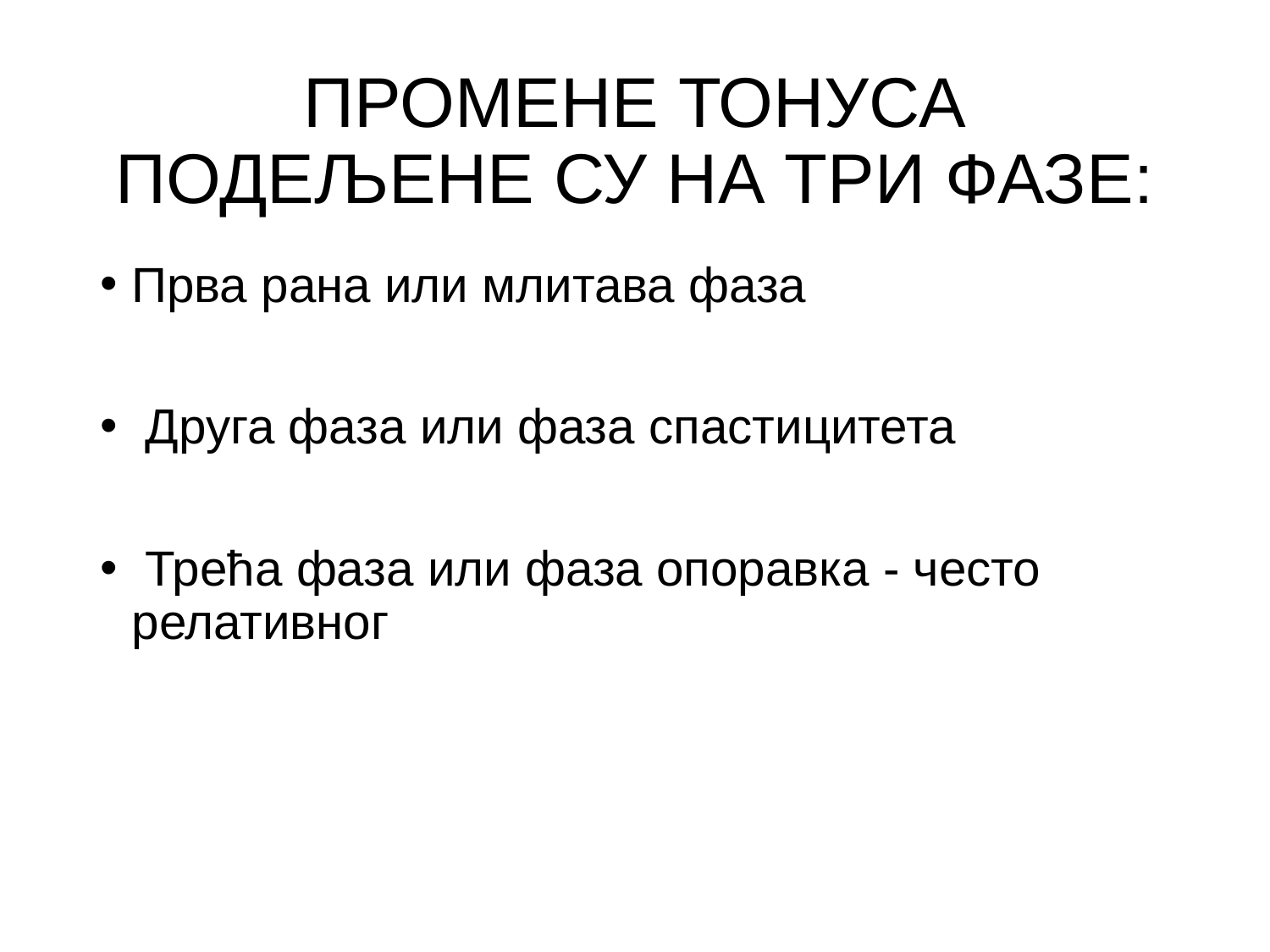

# ПРОМЕНЕ ТОНУСА ПОДЕЉЕНЕ СУ НА ТРИ ФАЗЕ:
Прва рана или млитава фаза

 Друга фаза или фаза спастицитета

 Трећа фаза или фаза опоравка - често релативног